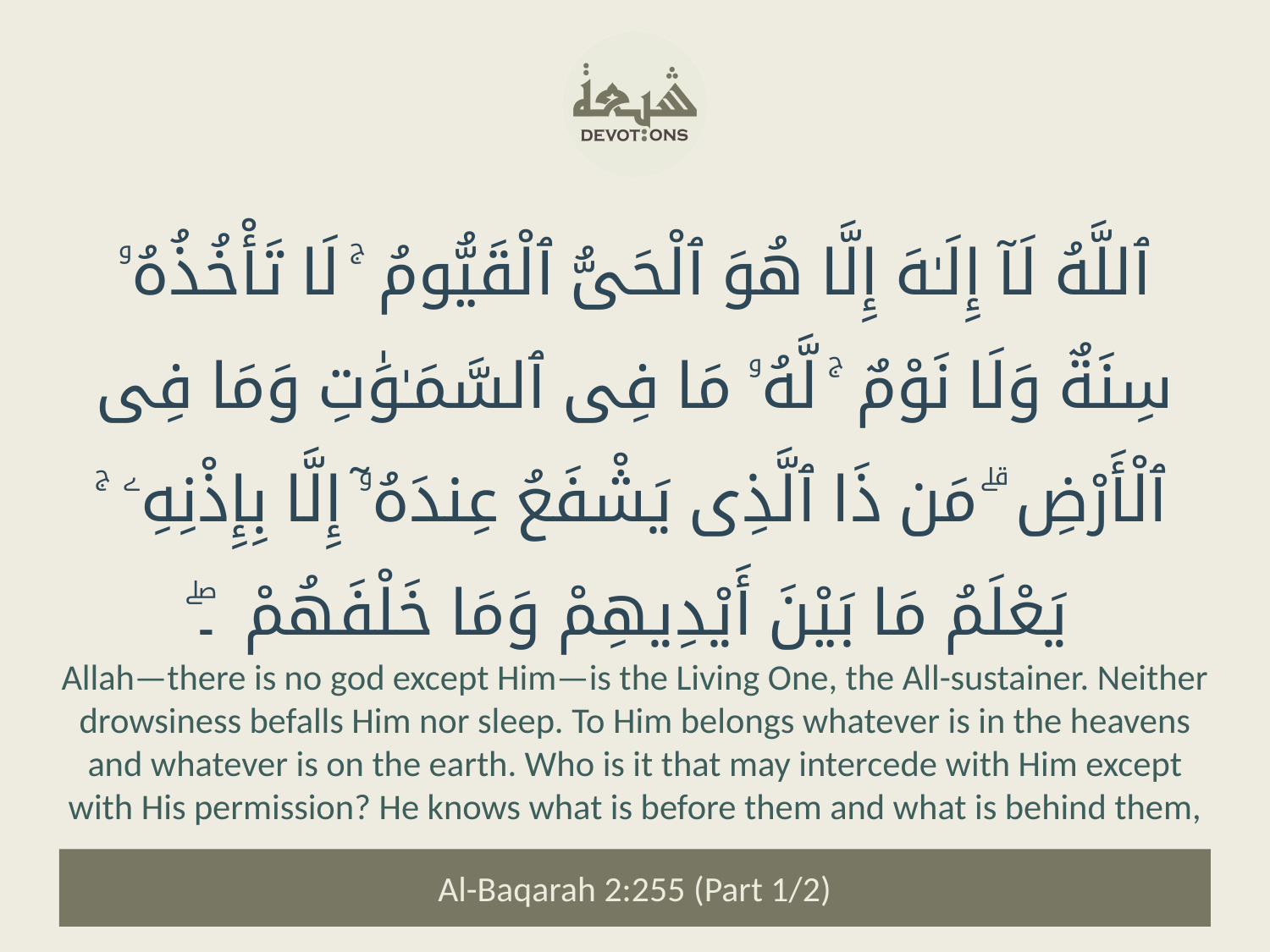

ٱللَّهُ لَآ إِلَـٰهَ إِلَّا هُوَ ٱلْحَىُّ ٱلْقَيُّومُ ۚ لَا تَأْخُذُهُۥ سِنَةٌ وَلَا نَوْمٌ ۚ لَّهُۥ مَا فِى ٱلسَّمَـٰوَٰتِ وَمَا فِى ٱلْأَرْضِ ۗ مَن ذَا ٱلَّذِى يَشْفَعُ عِندَهُۥٓ إِلَّا بِإِذْنِهِۦ ۚ يَعْلَمُ مَا بَيْنَ أَيْدِيهِمْ وَمَا خَلْفَهُمْ  ۔ۖ
Allah—there is no god except Him—is the Living One, the All-sustainer. Neither drowsiness befalls Him nor sleep. To Him belongs whatever is in the heavens and whatever is on the earth. Who is it that may intercede with Him except with His permission? He knows what is before them and what is behind them,
Al-Baqarah 2:255 (Part 1/2)